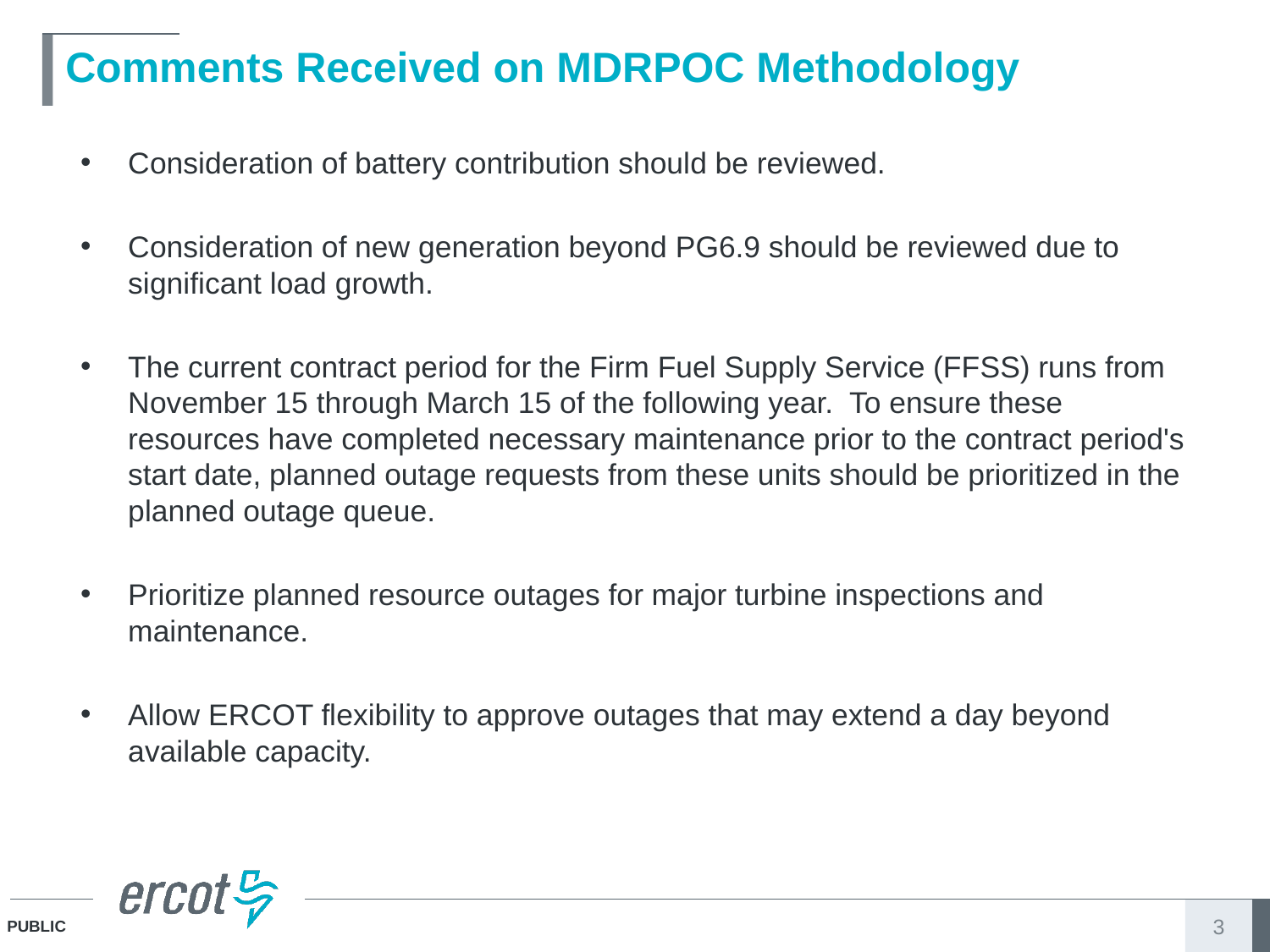

# Comments Received on MDRPOC Methodology
Consideration of battery contribution should be reviewed.

Consideration of new generation beyond PG6.9 should be reviewed due to significant load growth.

The current contract period for the Firm Fuel Supply Service (FFSS) runs from November 15 through March 15 of the following year.  To ensure these resources have completed necessary maintenance prior to the contract period's start date, planned outage requests from these units should be prioritized in the planned outage queue.

Prioritize planned resource outages for major turbine inspections and maintenance.

Allow ERCOT flexibility to approve outages that may extend a day beyond available capacity.
3